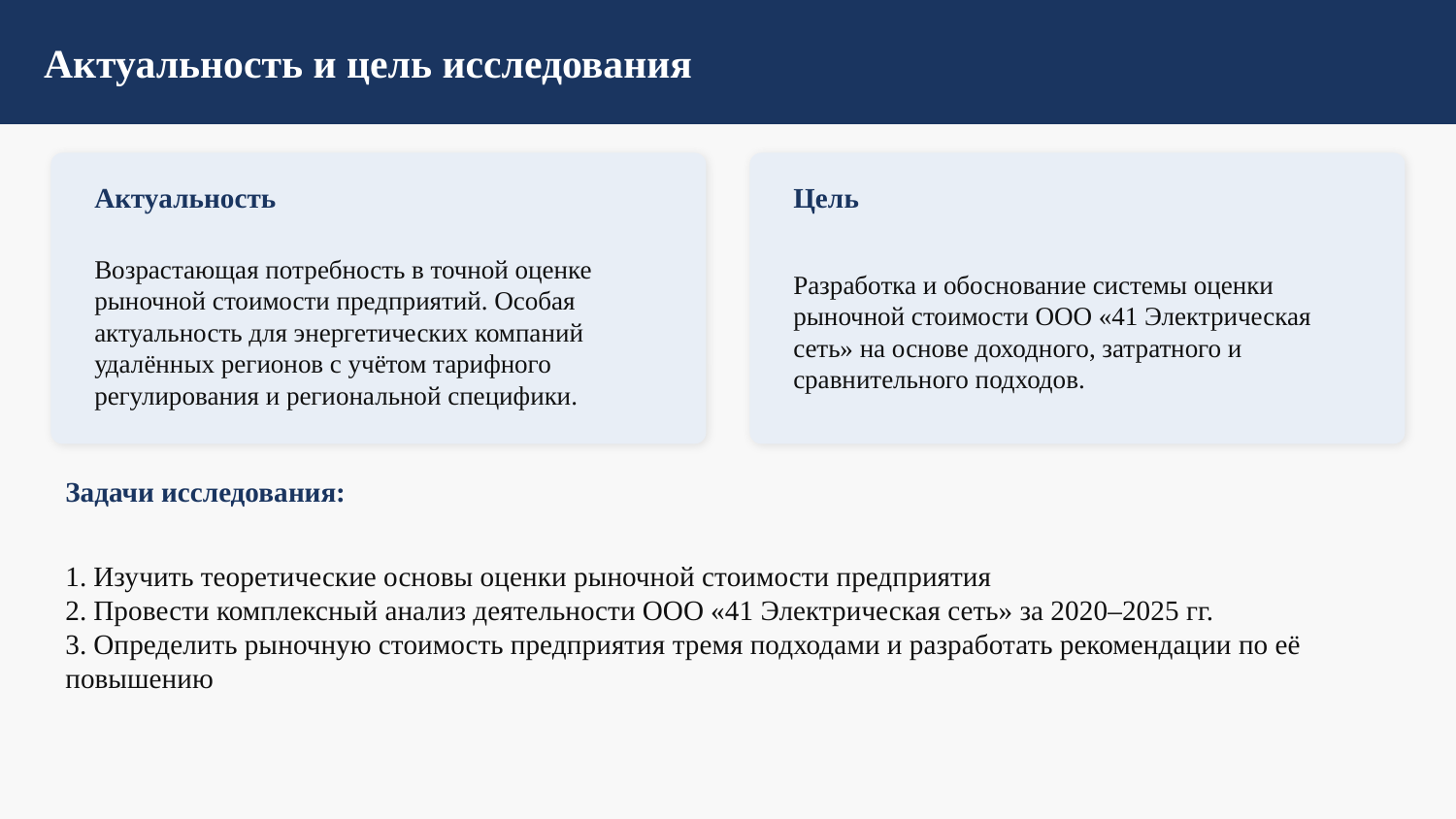

Актуальность и цель исследования

Актуальность
Цель
Возрастающая потребность в точной оценке рыночной стоимости предприятий. Особая актуальность для энергетических компаний удалённых регионов с учётом тарифного регулирования и региональной специфики.
Разработка и обоснование системы оценки рыночной стоимости ООО «41 Электрическая сеть» на основе доходного, затратного и сравнительного подходов.
Задачи исследования:
1. Изучить теоретические основы оценки рыночной стоимости предприятия
2. Провести комплексный анализ деятельности ООО «41 Электрическая сеть» за 2020–2025 гг.
3. Определить рыночную стоимость предприятия тремя подходами и разработать рекомендации по её повышению